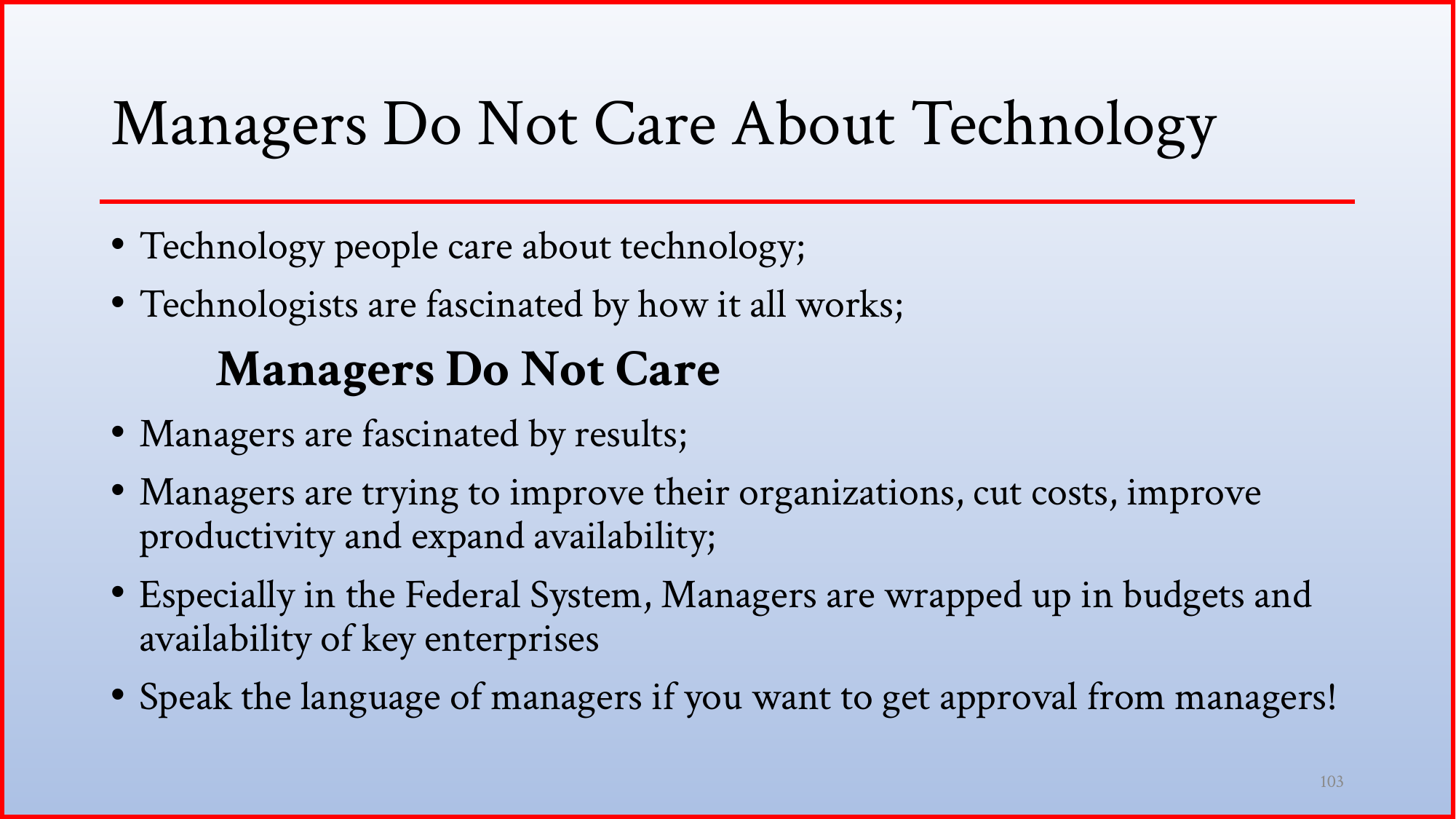

# Managers Do Not Care About Technology
Technology people care about technology;
Technologists are fascinated by how it all works;
			Managers Do Not Care
Managers are fascinated by results;
Managers are trying to improve their organizations, cut costs, improve productivity and expand availability;
Especially in the Federal System, Managers are wrapped up in budgets and availability of key enterprises
Speak the language of managers if you want to get approval from managers!
103